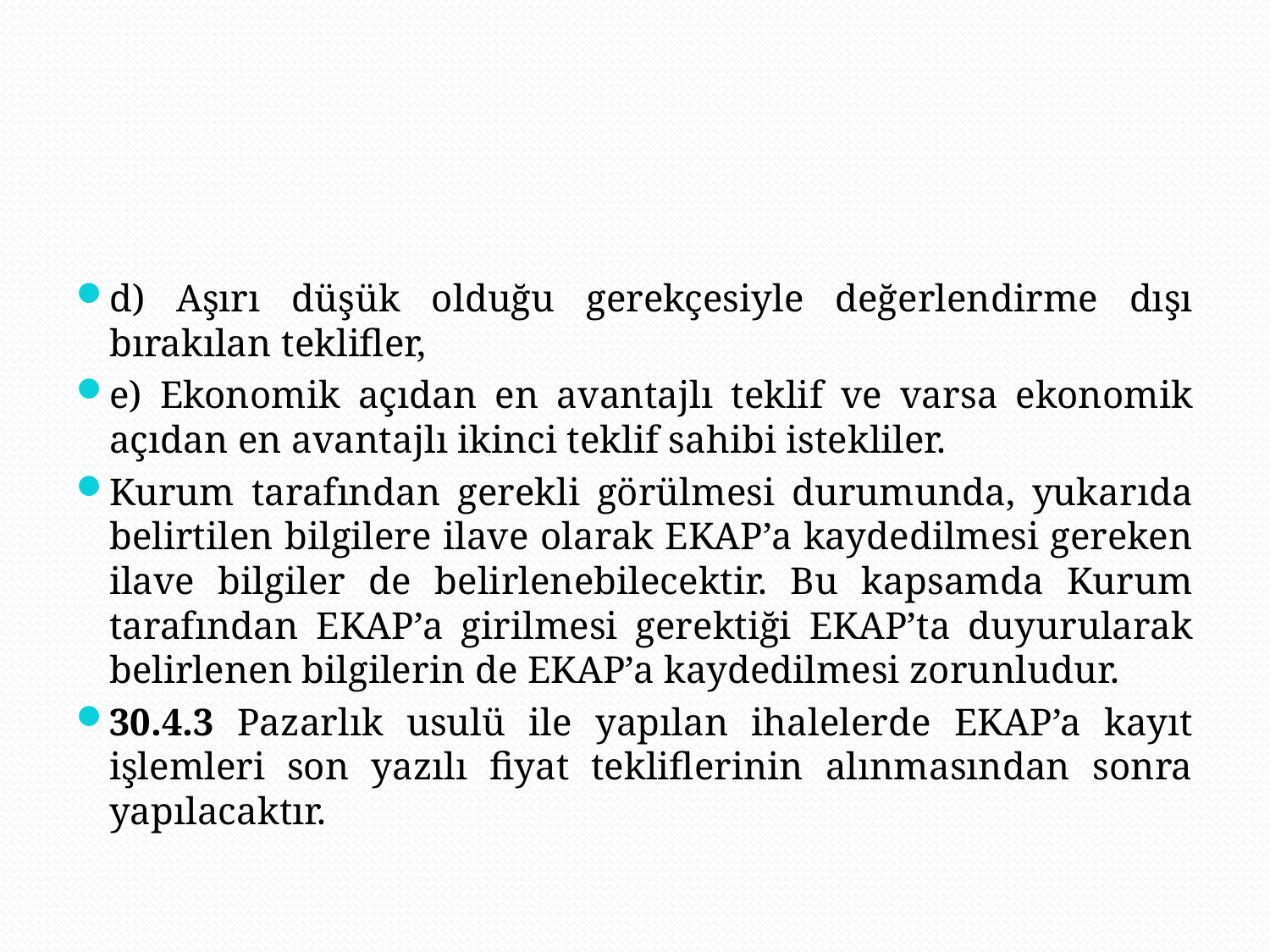

#
d) Aşırı düşük olduğu gerekçesiyle değerlendirme dışı bırakılan teklifler,
e) Ekonomik açıdan en avantajlı teklif ve varsa ekonomik açıdan en avantajlı ikinci teklif sahibi istekliler.
Kurum tarafından gerekli görülmesi durumunda, yukarıda belirtilen bilgilere ilave olarak EKAP’a kaydedilmesi gereken ilave bilgiler de belirlenebilecektir. Bu kapsamda Kurum tarafından EKAP’a girilmesi gerektiği EKAP’ta duyurularak belirlenen bilgilerin de EKAP’a kaydedilmesi zorunludur.
30.4.3 Pazarlık usulü ile yapılan ihalelerde EKAP’a kayıt işlemleri son yazılı fiyat tekliflerinin alınmasından sonra yapılacaktır.